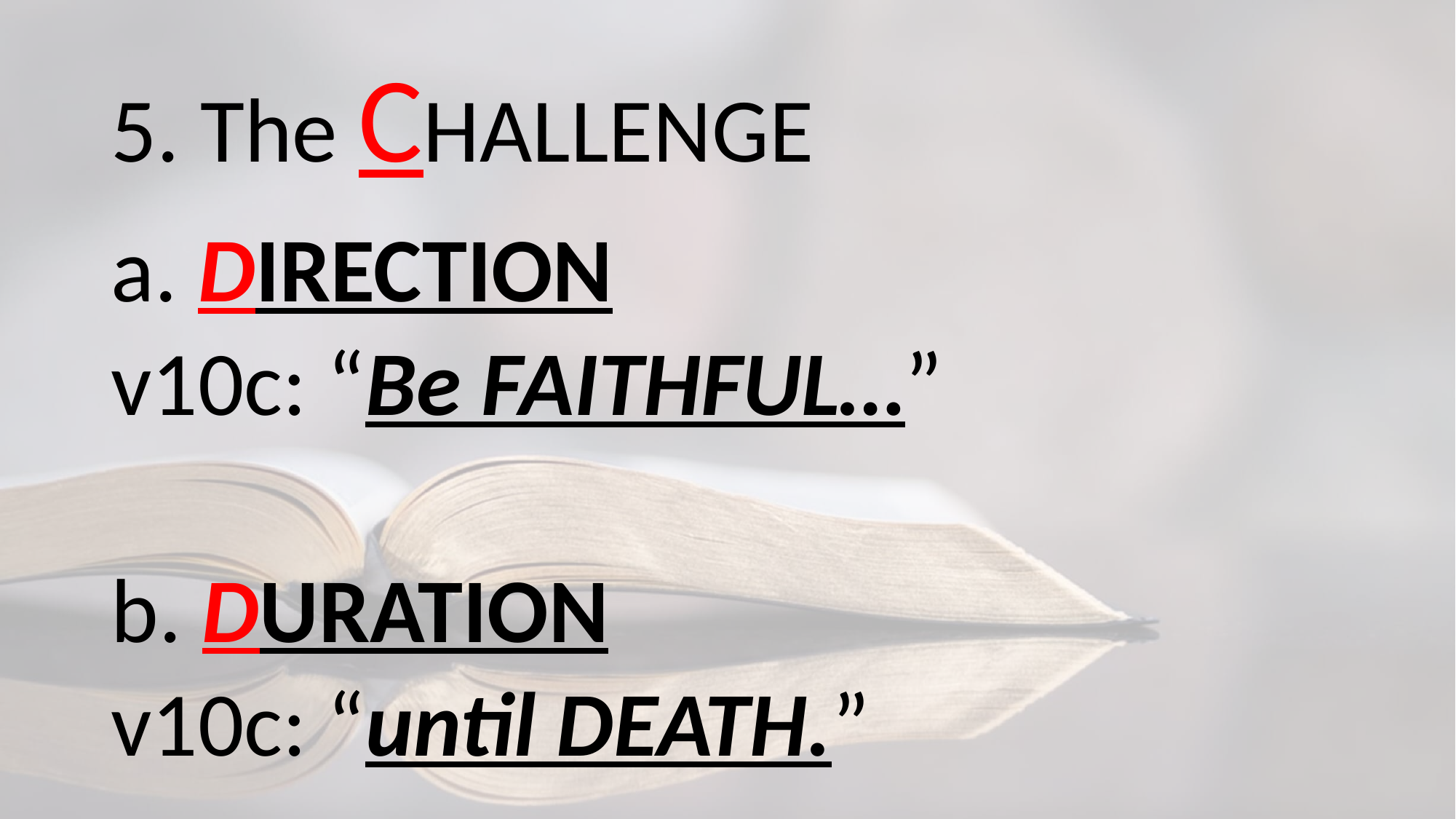

# 5. The CHALLENGE
a. DIRECTION
v10c: “Be FAITHFUL…”

b. DURATION
v10c: “until DEATH.”